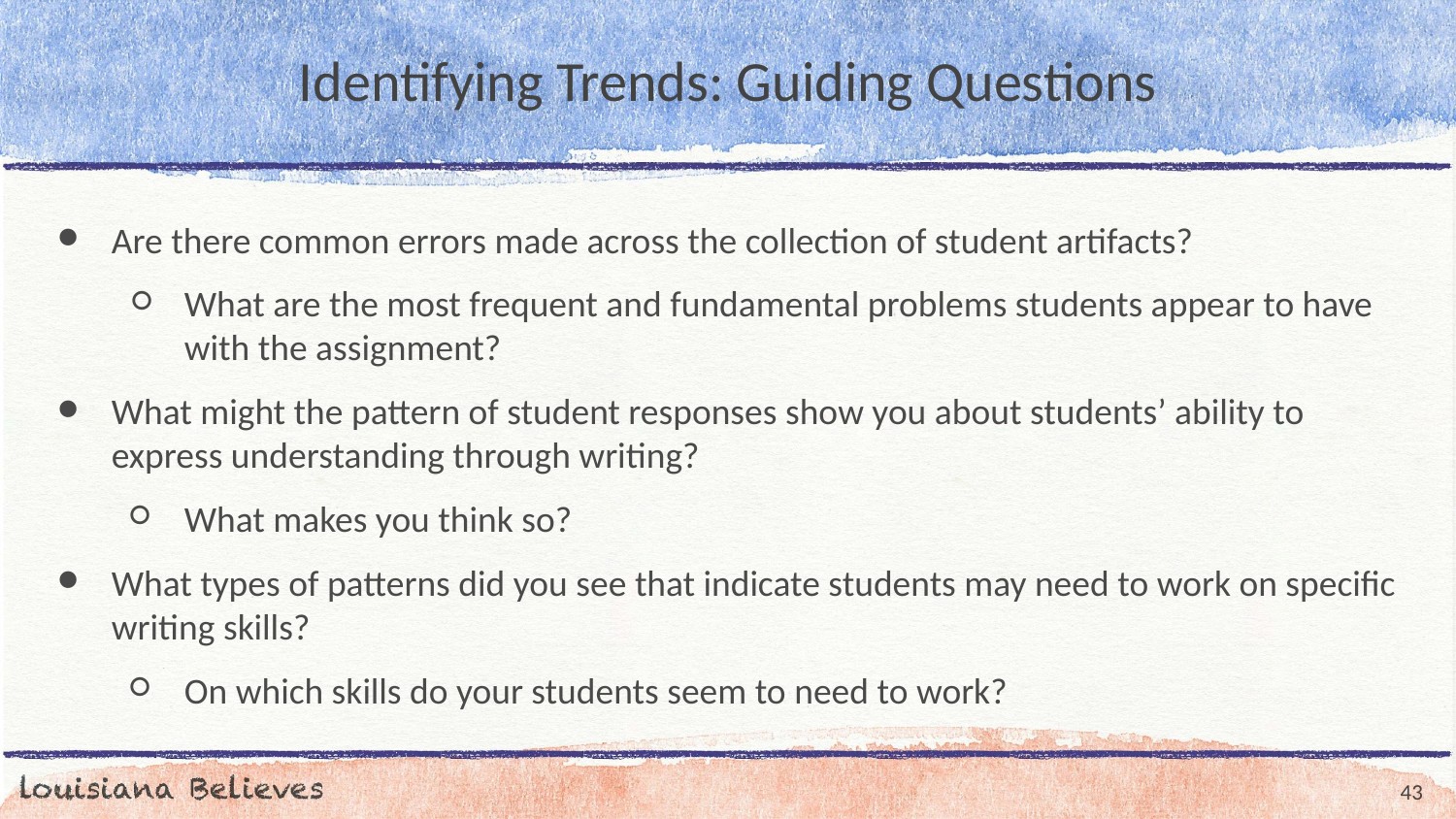

# Identifying Trends: Guiding Questions
Are there common errors made across the collection of student artifacts?
What are the most frequent and fundamental problems students appear to have with the assignment?
What might the pattern of student responses show you about students’ ability to express understanding through writing?
What makes you think so?
What types of patterns did you see that indicate students may need to work on specific writing skills?
On which skills do your students seem to need to work?